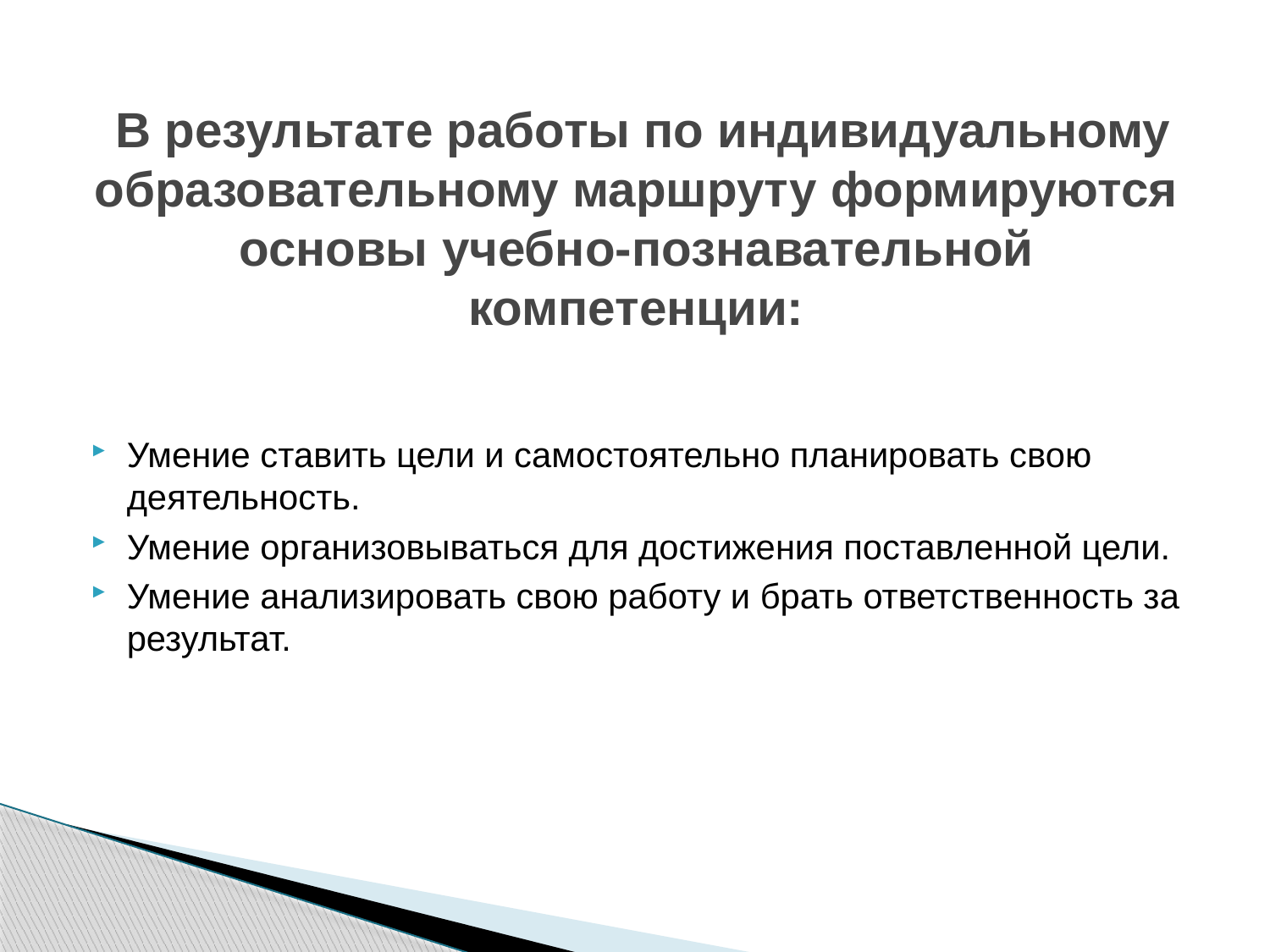

# В результате работы по индивидуальному образовательному маршруту формируются основы учебно-познавательной компетенции:
Умение ставить цели и самостоятельно планировать свою деятельность.
Умение организовываться для достижения поставленной цели.
Умение анализировать свою работу и брать ответственность за результат.